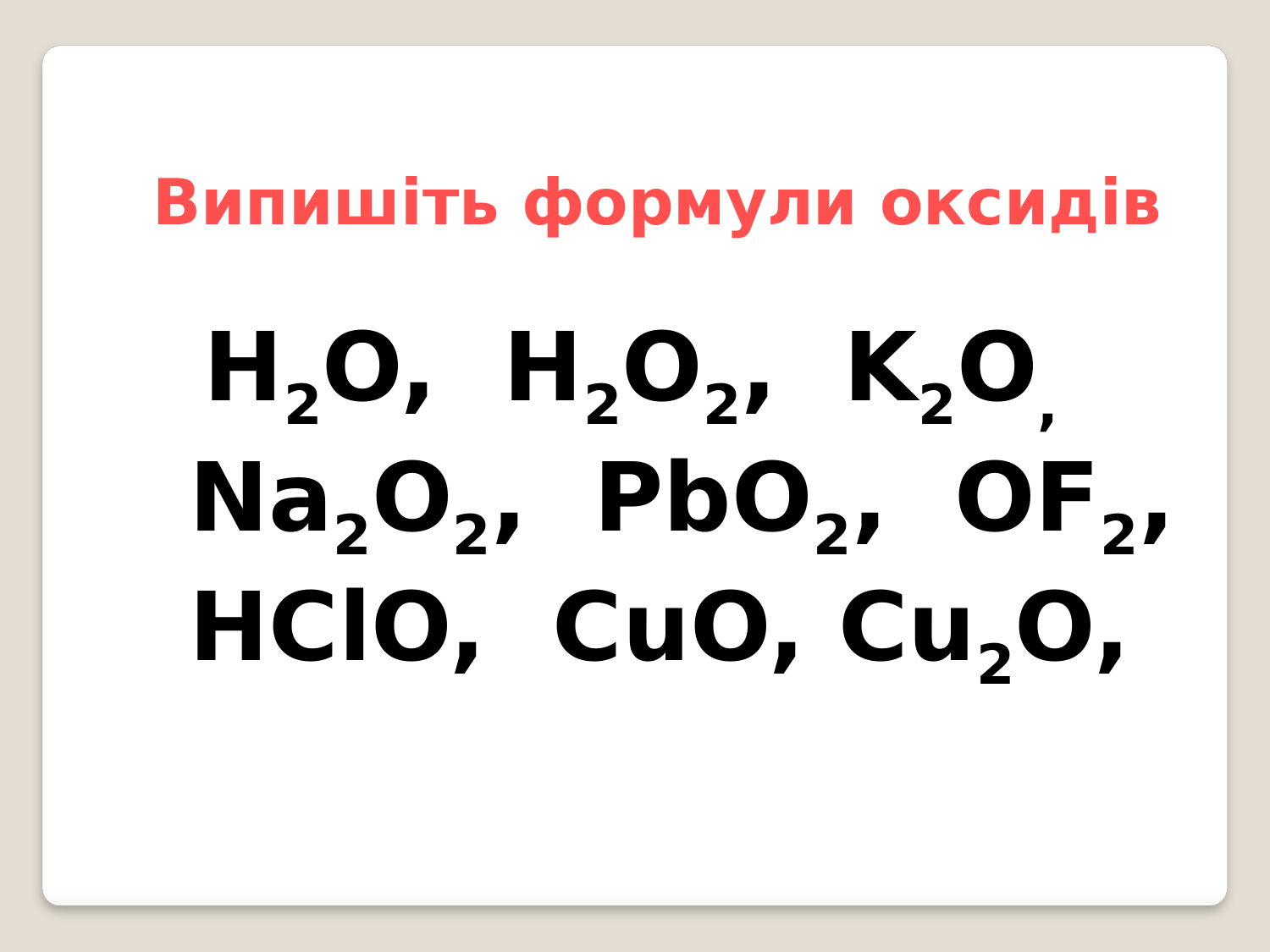

Випишіть формули оксидів

   H2O,  H2O2,  K2O,  Na2O2,  PbO2,  OF2,  HClO,  CuO, Cu2O,